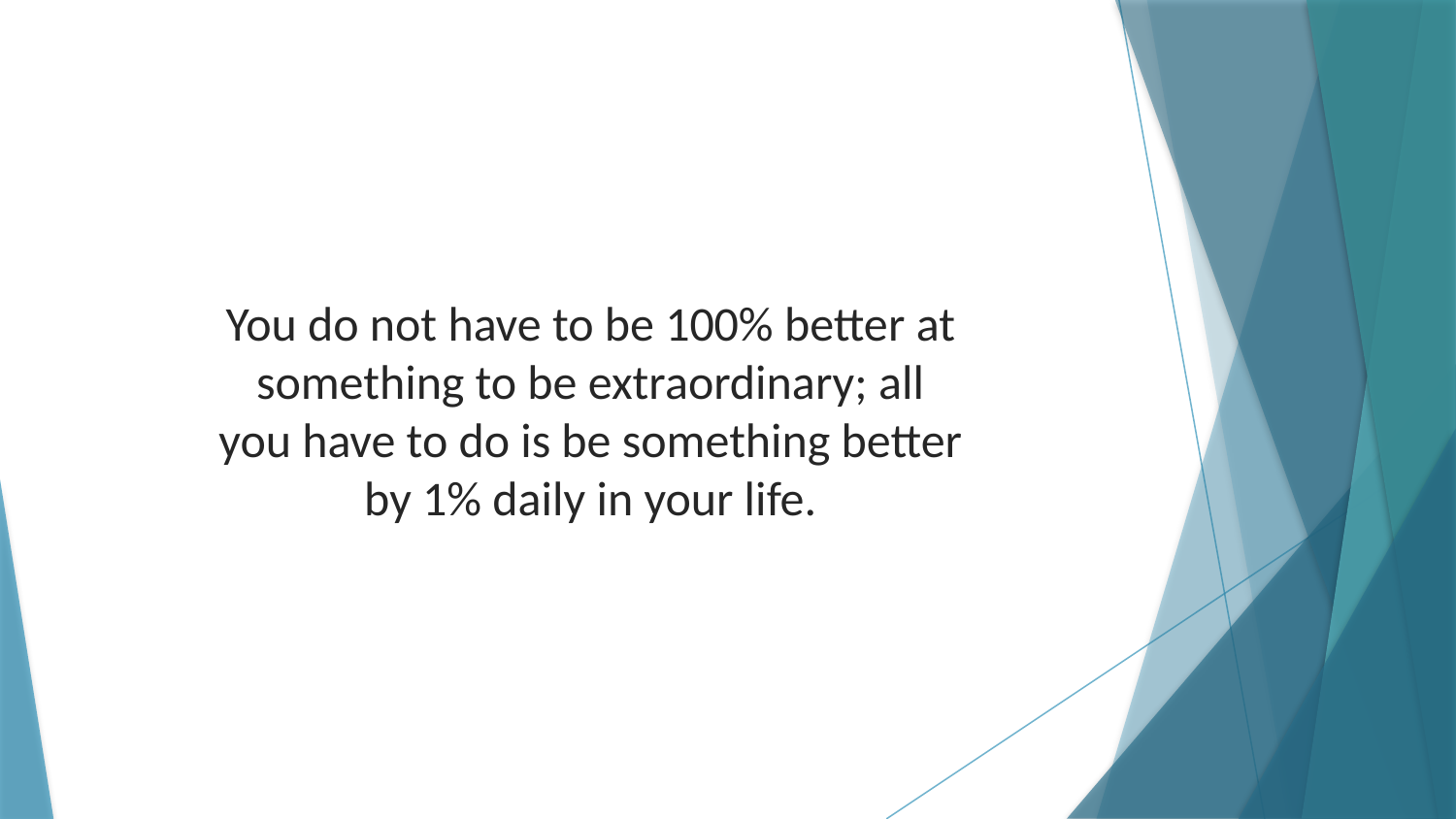

You do not have to be 100% better at something to be extraordinary; all you have to do is be something better by 1% daily in your life.